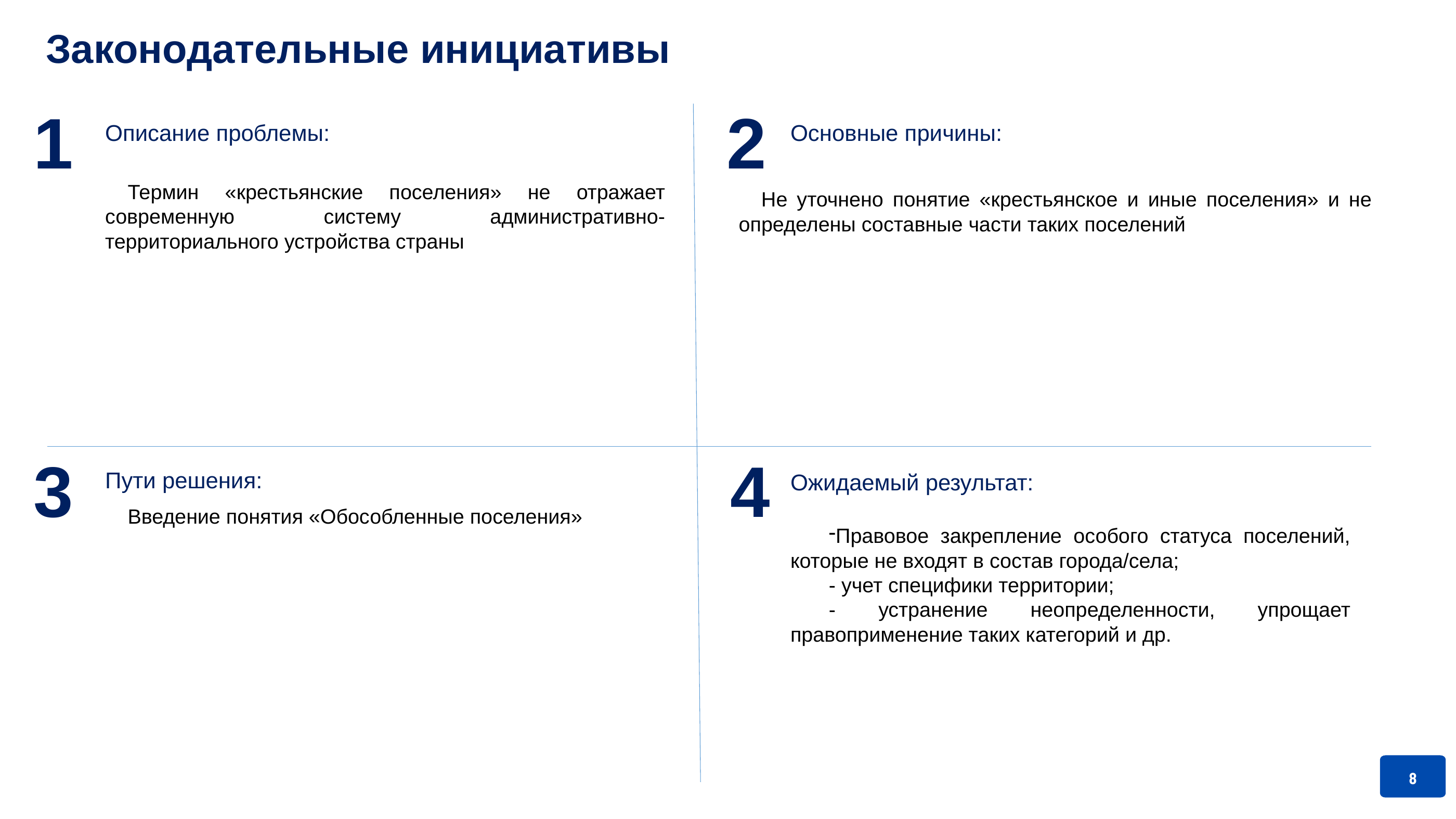

Законодательные инициативы
1
2
Описание проблемы:

Основные причины:
Термин «крестьянские поселения» не отражает современную систему административно-территориального устройства страны
Не уточнено понятие «крестьянское и иные поселения» и не определены составные части таких поселений

3
4
Пути решения:
Ожидаемый результат:
Введение понятия «Обособленные поселения»
Правовое закрепление особого статуса поселений, которые не входят в состав города/села;
- учет специфики территории;
- устранение неопределенности, упрощает правоприменение таких категорий и др.

8